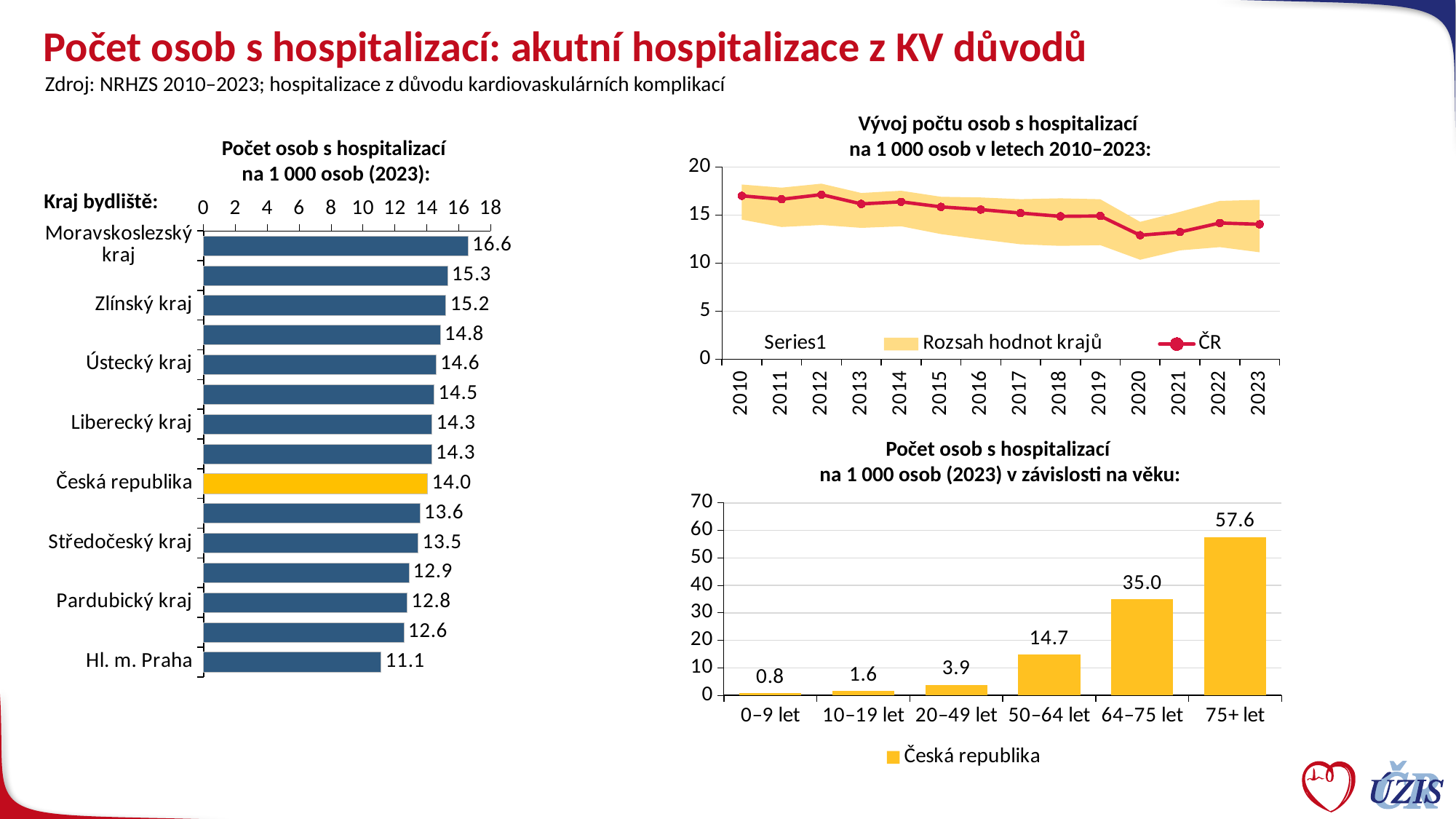

# Počet osob s hospitalizací: akutní hospitalizace z KV důvodů
Zdroj: NRHZS 2010–2023; hospitalizace z důvodu kardiovaskulárních komplikací
Vývoj počtu osob s hospitalizací
 na 1 000 osob v letech 2010–2023:
Počet osob s hospitalizací
 na 1 000 osob (2023):

### Chart

| Category |  | Rozsah hodnot krajů | ČR |
|---|---|---|---|
| 2010 | 14.5289209351927 | 3.6474609107100004 | 17.001786846548 |
| 2011 | 13.7587795619911 | 4.0885238556062 | 16.6422261802523 |
| 2012 | 13.9693349896001 | 4.292796121292099 | 17.12259983281 |
| 2013 | 13.6704126623576 | 3.622629793482398 | 16.1585660987815 |
| 2014 | 13.8344483313639 | 3.6907393288572 | 16.3782006524112 |
| 2015 | 13.0214228019052 | 3.881267240437701 | 15.85007299126 |
| 2016 | 12.473874688449 | 4.356929614817 | 15.5693996963949 |
| 2017 | 11.9616589665976 | 4.688241220453399 | 15.2096358573073 |
| 2018 | 11.7998042507104 | 4.940584144212499 | 14.8702339431793 |
| 2019 | 11.8765244927527 | 4.7693798086719 | 14.9052564367405 |
| 2020 | 10.3558394505077 | 3.9419051458776995 | 12.9034773809725 |
| 2021 | 11.3282934192357 | 4.005817308811299 | 13.2355569920292 |
| 2022 | 11.6668731368677 | 4.805267095341499 | 14.173828366617 |
| 2023 | 11.1343921799184 | 5.451664168291199 | 14.0427238754105 |

### Chart

| Category | Řada 1 |
|---|---|
| Moravskoslezský kraj | 16.5860563482096 |
| Olomoucký kraj | 15.2911829972048 |
| Zlínský kraj | 15.1912645491799 |
| Kraj Vysočina | 14.8394353283072 |
| Ústecký kraj | 14.5727696756395 |
| Plzeňský kraj | 14.451888706086 |
| Liberecký kraj | 14.3239747360172 |
| Jihočeský kraj | 14.2909046869322 |
| Česká republika | 14.0427238754105 |
| Karlovarský kraj | 13.5560891704559 |
| Středočeský kraj | 13.452911682788 |
| Jihomoravský kraj | 12.8713440683535 |
| Pardubický kraj | 12.7675830857419 |
| Královéhradecký kraj | 12.552519778773 |
| Hl. m. Praha | 11.1343921799184 |
Kraj bydliště:
Počet osob s hospitalizací
na 1 000 osob (2023) v závislosti na věku:

### Chart

| Category | Česká republika |
|---|---|
| 0–9 let | 0.806300956429742 |
| 10–19 let | 1.61270345646426 |
| 20–49 let | 3.87763700453669 |
| 50–64 let | 14.7324293437123 |
| 64–75 let | 35.0195814223282 |
| 75+ let | 57.6252400653551 |